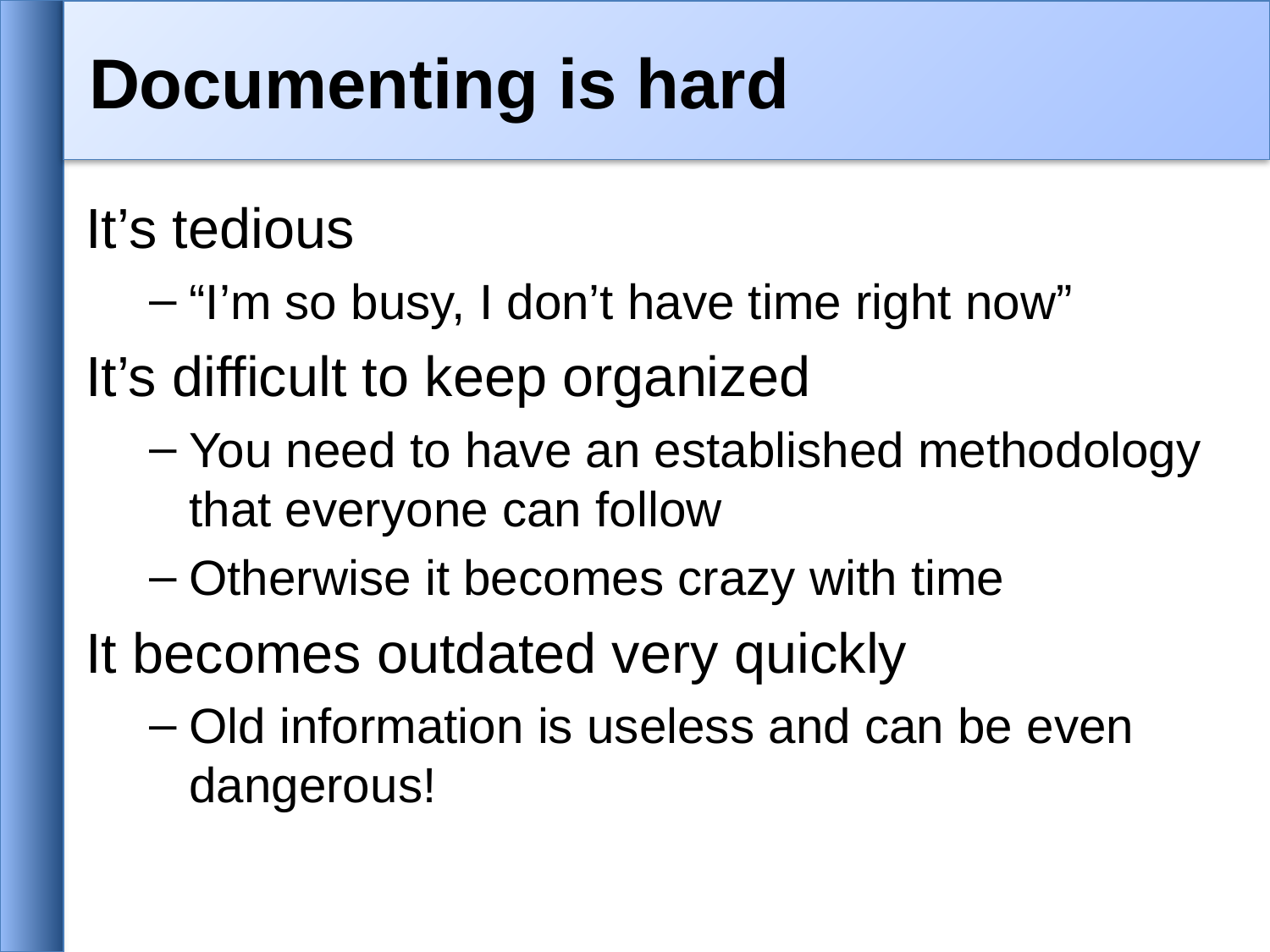

# Documenting is hard
It’s tedious
“I’m so busy, I don’t have time right now”
It’s difficult to keep organized
You need to have an established methodology that everyone can follow
Otherwise it becomes crazy with time
It becomes outdated very quickly
Old information is useless and can be even dangerous!